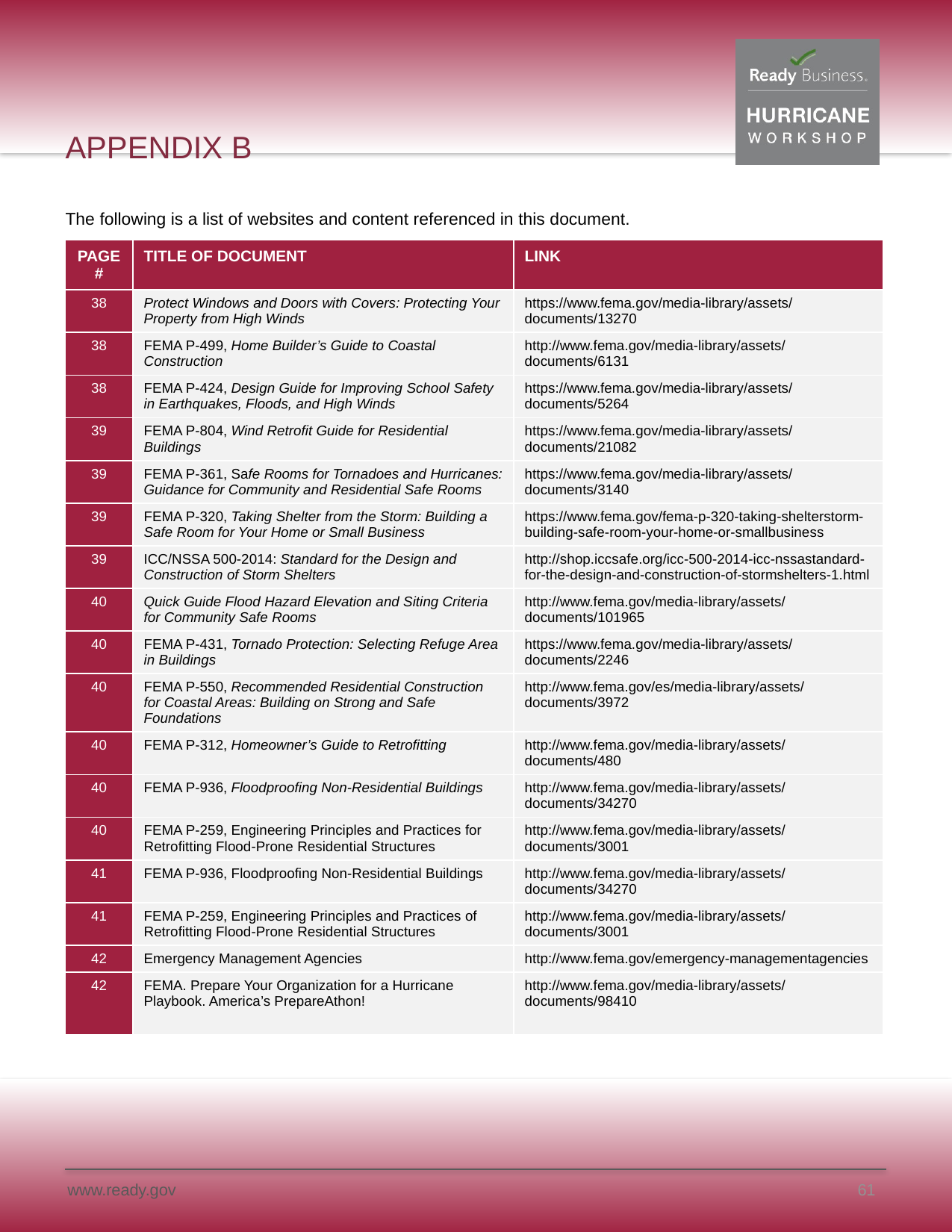

# APPENDIX B
The following is a list of websites and content referenced in this document.
| PAGE # | TITLE OF DOCUMENT | LINK |
| --- | --- | --- |
| 38 | Protect Windows and Doors with Covers: Protecting Your Property from High Winds | https://www.fema.gov/media-library/assets/ documents/13270 |
| 38 | FEMA P-499, Home Builder’s Guide to Coastal Construction | http://www.fema.gov/media-library/assets/ documents/6131 |
| 38 | FEMA P-424, Design Guide for Improving School Safety in Earthquakes, Floods, and High Winds | https://www.fema.gov/media-library/assets/ documents/5264 |
| 39 | FEMA P-804, Wind Retrofit Guide for Residential Buildings | https://www.fema.gov/media-library/assets/ documents/21082 |
| 39 | FEMA P-361, Safe Rooms for Tornadoes and Hurricanes: Guidance for Community and Residential Safe Rooms | https://www.fema.gov/media-library/assets/ documents/3140 |
| 39 | FEMA P-320, Taking Shelter from the Storm: Building a Safe Room for Your Home or Small Business | https://www.fema.gov/fema-p-320-taking-shelterstorm-building-safe-room-your-home-or-smallbusiness |
| 39 | ICC/NSSA 500-2014: Standard for the Design and Construction of Storm Shelters | http://shop.iccsafe.org/icc-500-2014-icc-nssastandard-for-the-design-and-construction-of-stormshelters-1.html |
| 40 | Quick Guide Flood Hazard Elevation and Siting Criteria for Community Safe Rooms | http://www.fema.gov/media-library/assets/ documents/101965 |
| 40 | FEMA P-431, Tornado Protection: Selecting Refuge Area in Buildings | https://www.fema.gov/media-library/assets/ documents/2246 |
| 40 | FEMA P-550, Recommended Residential Construction for Coastal Areas: Building on Strong and Safe Foundations | http://www.fema.gov/es/media-library/assets/ documents/3972 |
| 40 | FEMA P-312, Homeowner’s Guide to Retrofitting | http://www.fema.gov/media-library/assets/ documents/480 |
| 40 | FEMA P-936, Floodproofing Non-Residential Buildings | http://www.fema.gov/media-library/assets/ documents/34270 |
| 40 | FEMA P-259, Engineering Principles and Practices for Retrofitting Flood-Prone Residential Structures | http://www.fema.gov/media-library/assets/ documents/3001 |
| 41 | FEMA P-936, Floodproofing Non-Residential Buildings | http://www.fema.gov/media-library/assets/ documents/34270 |
| 41 | FEMA P-259, Engineering Principles and Practices of Retrofitting Flood-Prone Residential Structures | http://www.fema.gov/media-library/assets/ documents/3001 |
| 42 | Emergency Management Agencies | http://www.fema.gov/emergency-managementagencies |
| 42 | FEMA. Prepare Your Organization for a Hurricane Playbook. America’s PrepareAthon! | http://www.fema.gov/media-library/assets/ documents/98410 |
61